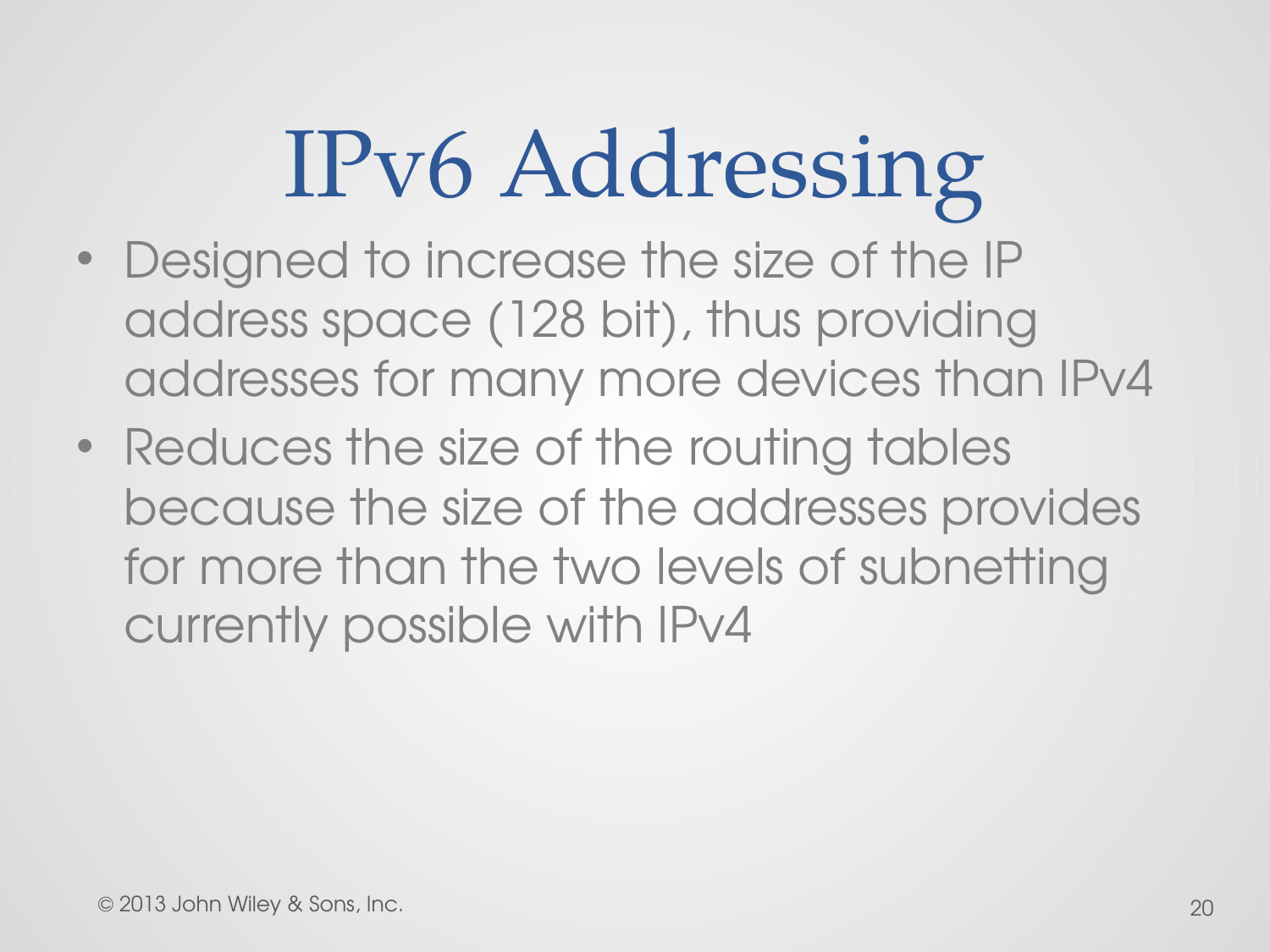

# IPv6 Addressing
Designed to increase the size of the IP address space (128 bit), thus providing addresses for many more devices than IPv4
Reduces the size of the routing tables because the size of the addresses provides for more than the two levels of subnetting currently possible with IPv4
© 2013 John Wiley & Sons, Inc.
20